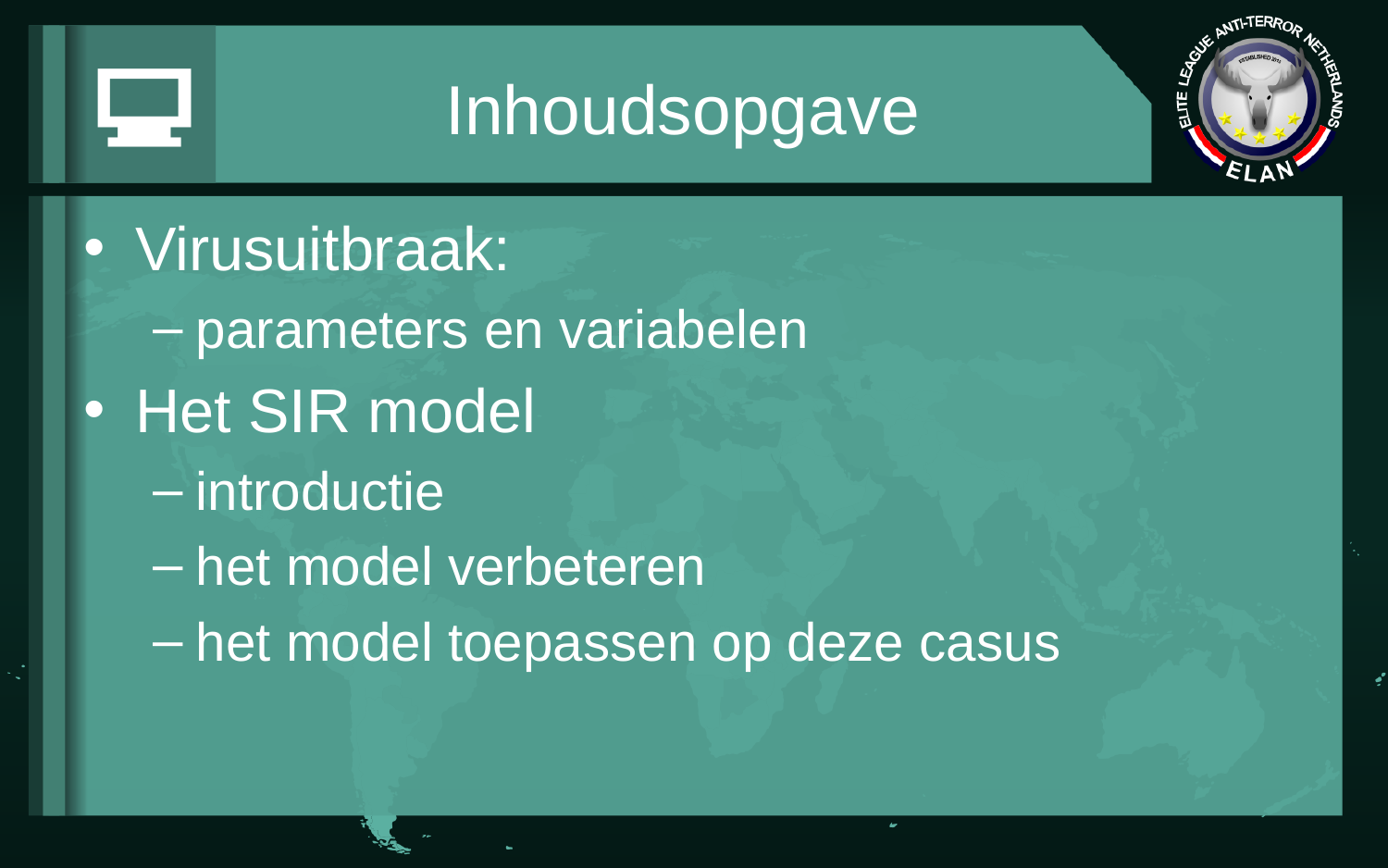

# Inhoudsopgave
Virusuitbraak:
parameters en variabelen
Het SIR model
introductie
het model verbeteren
het model toepassen op deze casus